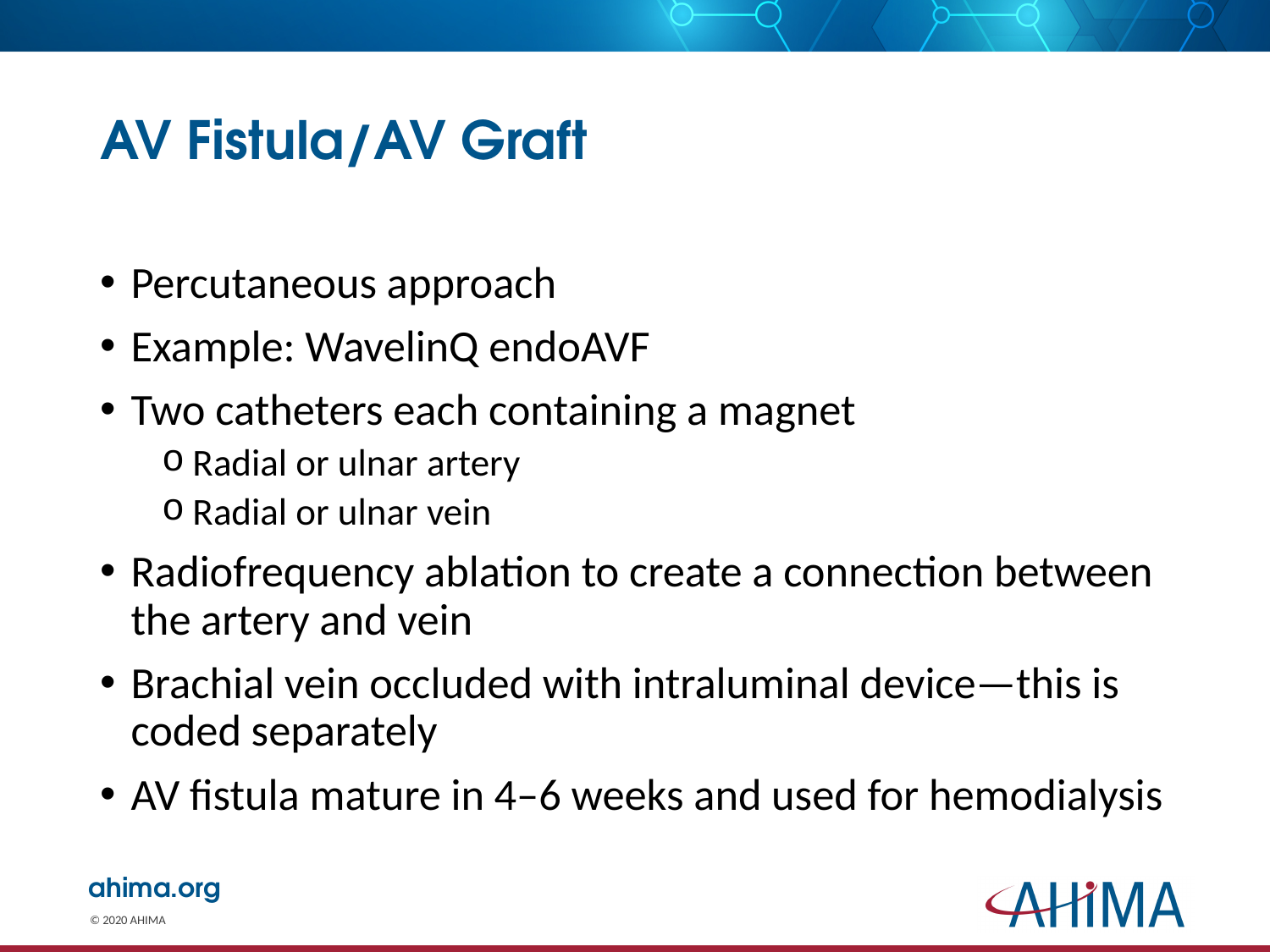

# AV Fistula/AV Graft
Percutaneous approach
Example: WavelinQ endoAVF
Two catheters each containing a magnet
Radial or ulnar artery
Radial or ulnar vein
Radiofrequency ablation to create a connection between the artery and vein
Brachial vein occluded with intraluminal device—this is coded separately
AV fistula mature in 4–6 weeks and used for hemodialysis